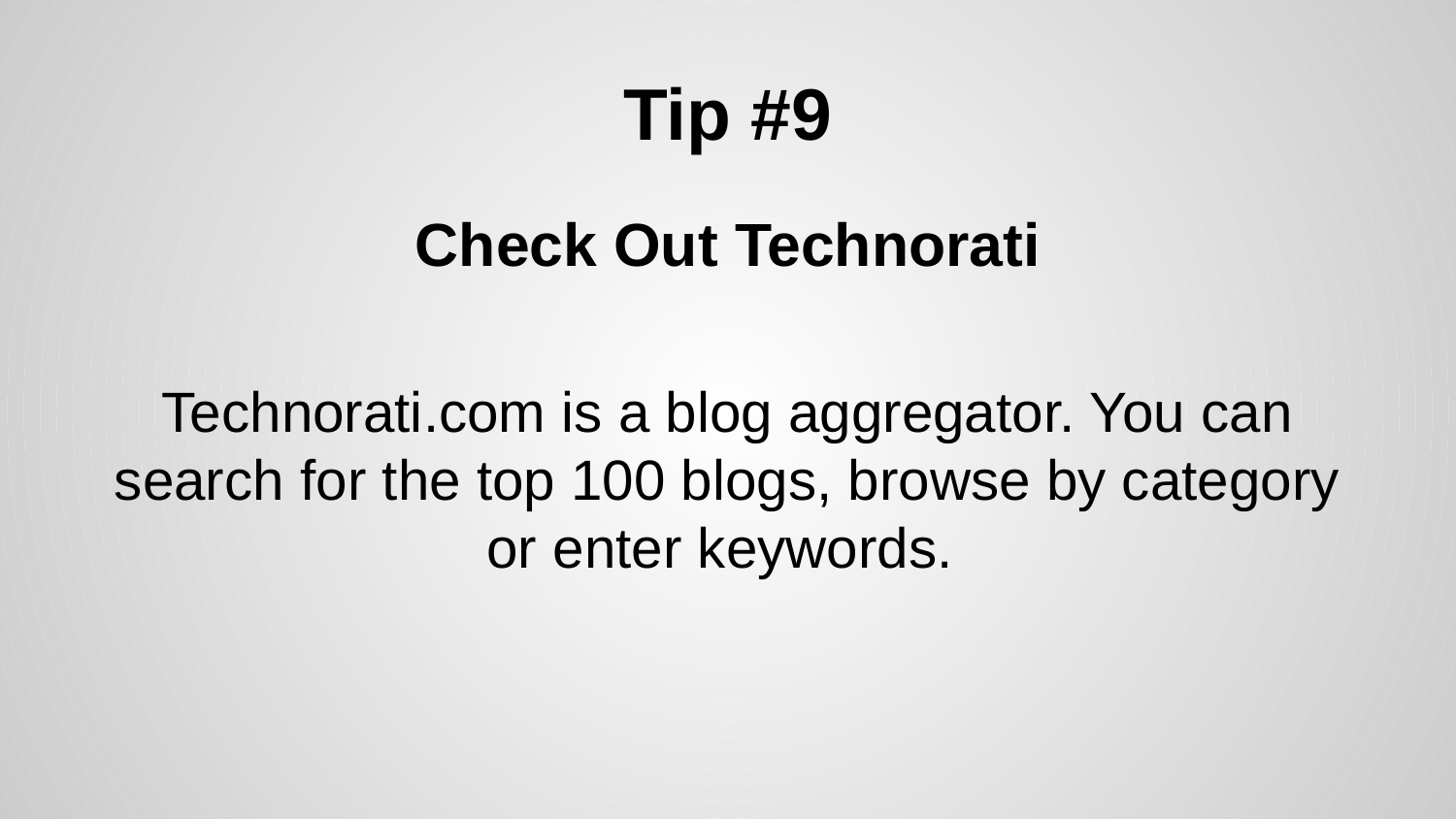

# Tip #9
Check Out Technorati

Technorati.com is a blog aggregator. You can search for the top 100 blogs, browse by category or enter keywords.

.